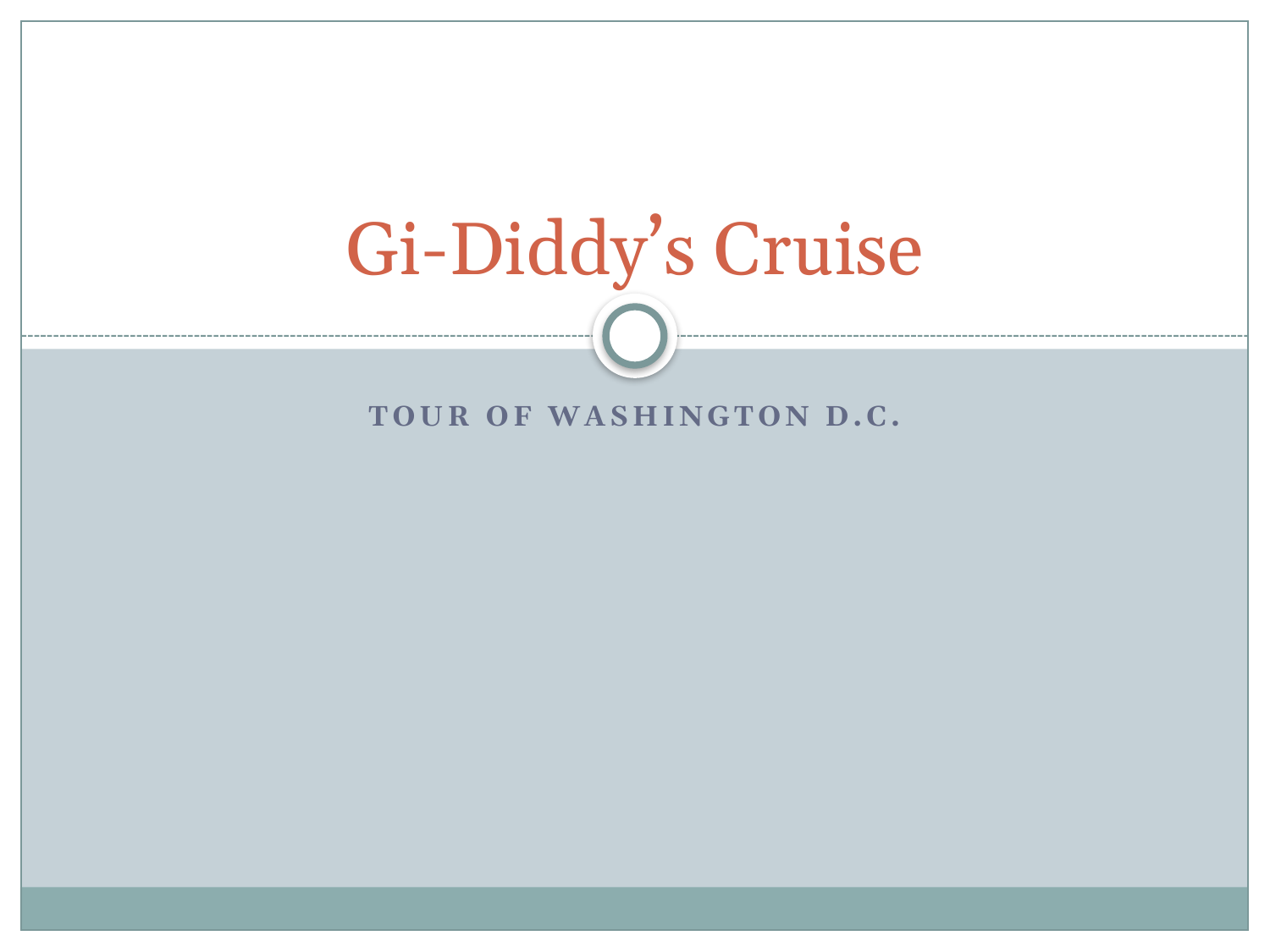

# Gi-Diddy’s Cruise
Tour of Washington D.C.